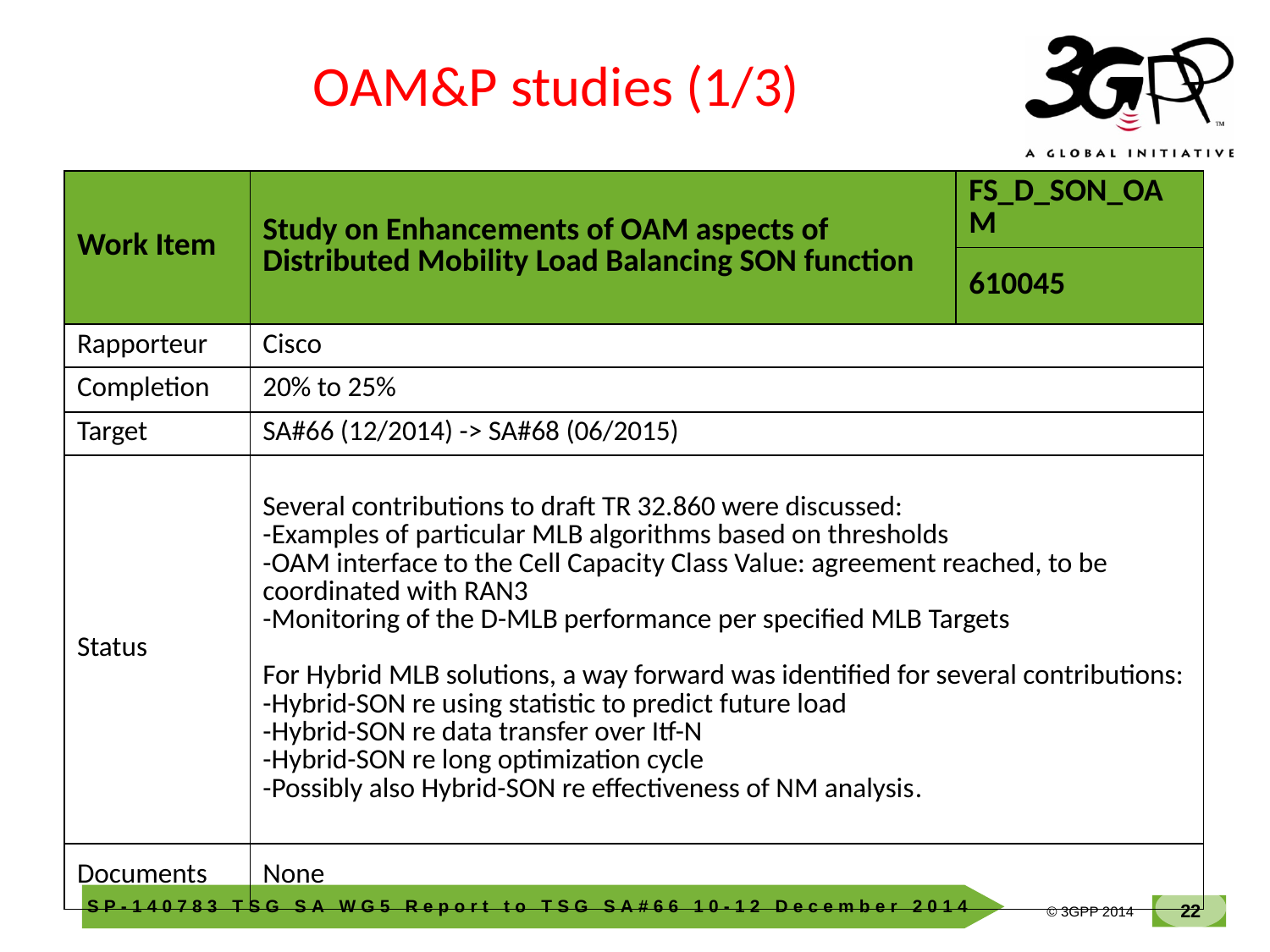

OAM&P studies (1/3)
| Work Item | Study on Enhancements of OAM aspects of Distributed Mobility Load Balancing SON function | FS\_D\_SON\_OAM |
| --- | --- | --- |
|  |  | 610045 |
| Rapporteur | Cisco |  |
| Completion | 20% to 25% |  |
| Target | SA#66 (12/2014) -> SA#68 (06/2015) |  |
| Status | Several contributions to draft TR 32.860 were discussed: -Examples of particular MLB algorithms based on thresholds -OAM interface to the Cell Capacity Class Value: agreement reached, to be coordinated with RAN3 -Monitoring of the D-MLB performance per specified MLB Targets For Hybrid MLB solutions, a way forward was identified for several contributions: -Hybrid-SON re using statistic to predict future load -Hybrid-SON re data transfer over Itf-N -Hybrid-SON re long optimization cycle -Possibly also Hybrid-SON re effectiveness of NM analysis. |  |
| Documents | None |  |